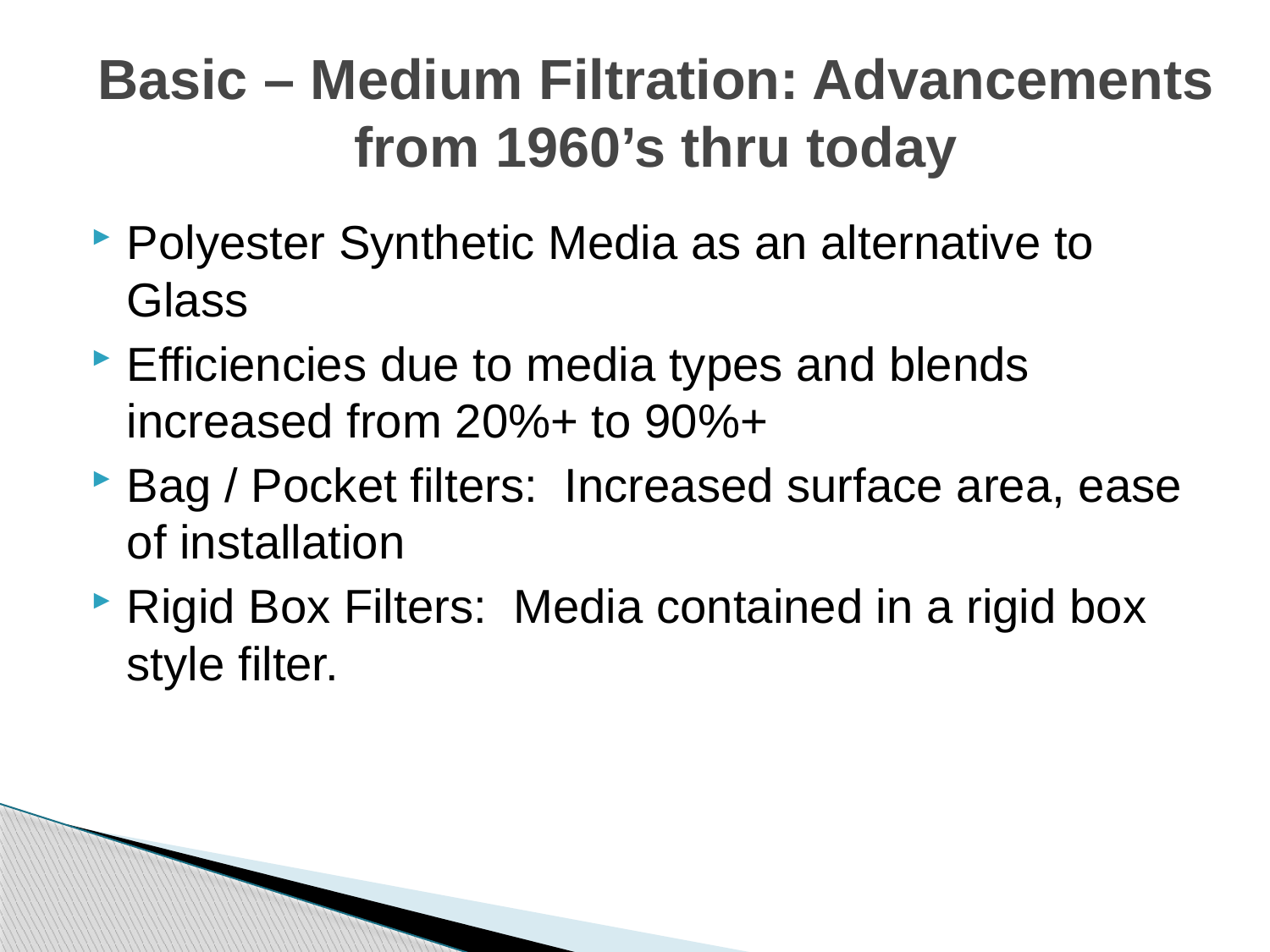

# Basic – Medium Filtration: Advancements from 1960’s thru today
Polyester Synthetic Media as an alternative to Glass
Efficiencies due to media types and blends increased from 20%+ to 90%+
Bag / Pocket filters:  Increased surface area, ease of installation
Rigid Box Filters:  Media contained in a rigid box style filter.